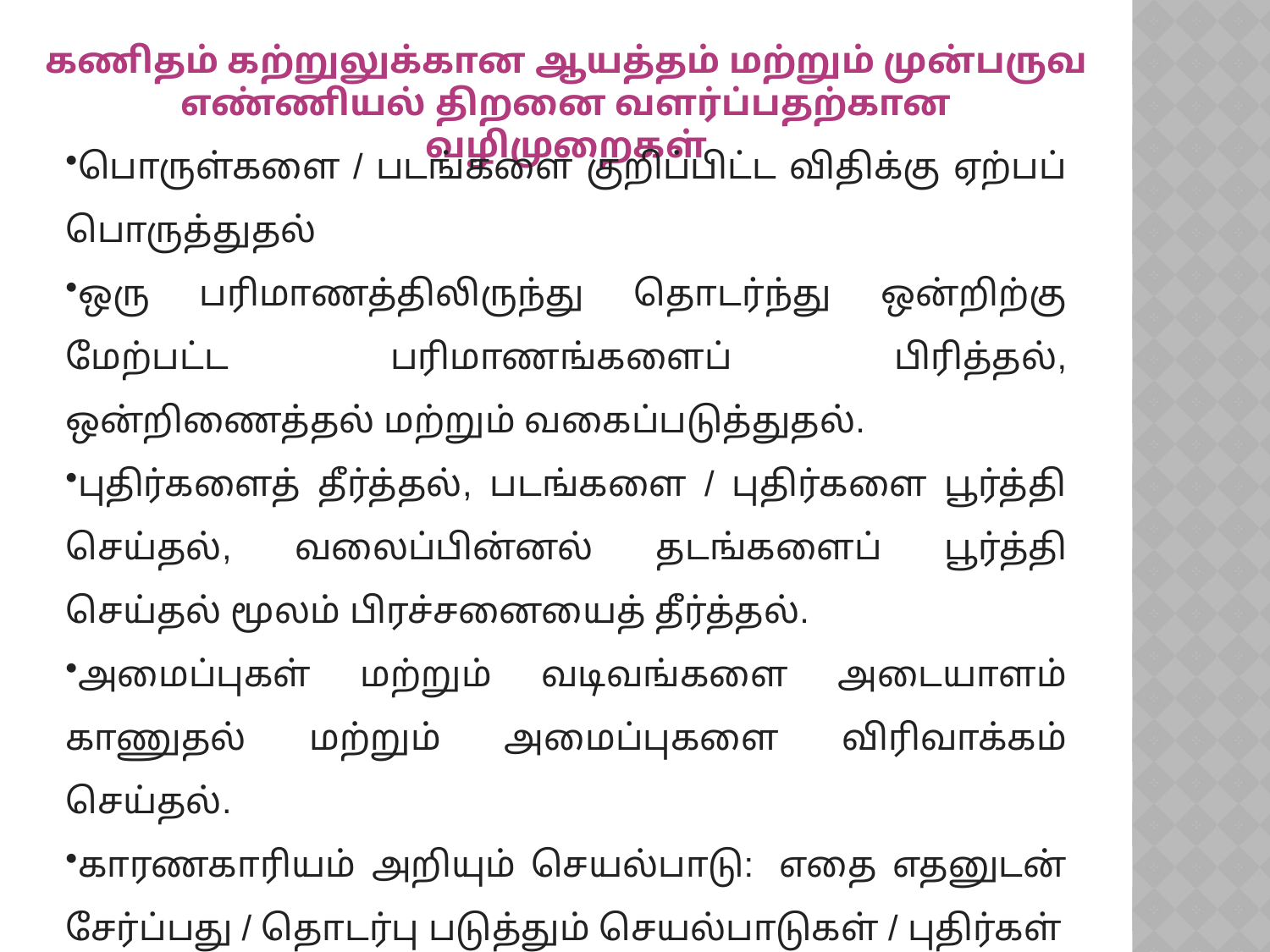

கணிதம் கற்றுலுக்கான ஆயத்தம் மற்றும் முன்பருவ எண்ணியல் திறனை வளர்ப்பதற்கான வழிமுறைகள்
பொருள்களை / படங்களை குறிப்பிட்ட விதிக்கு ஏற்பப் பொருத்துதல்
ஒரு பரிமாணத்திலிருந்து தொடர்ந்து ஒன்றிற்கு மேற்பட்ட பரிமாணங்களைப் பிரித்தல், ஒன்றிணைத்தல் மற்றும் வகைப்படுத்துதல்.
புதிர்களைத் தீர்த்தல், படங்களை / புதிர்களை பூர்த்தி செய்தல், வலைப்பின்னல் தடங்களைப் பூர்த்தி செய்தல் மூலம் பிரச்சனையைத் தீர்த்தல்.
அமைப்புகள் மற்றும் வடிவங்களை அடையாளம் காணுதல் மற்றும் அமைப்புகளை விரிவாக்கம் செய்தல்.
காரணகாரியம் அறியும் செயல்பாடு:  எதை எதனுடன் சேர்ப்பது / தொடர்பு படுத்தும் செயல்பாடுகள் / புதிர்கள்